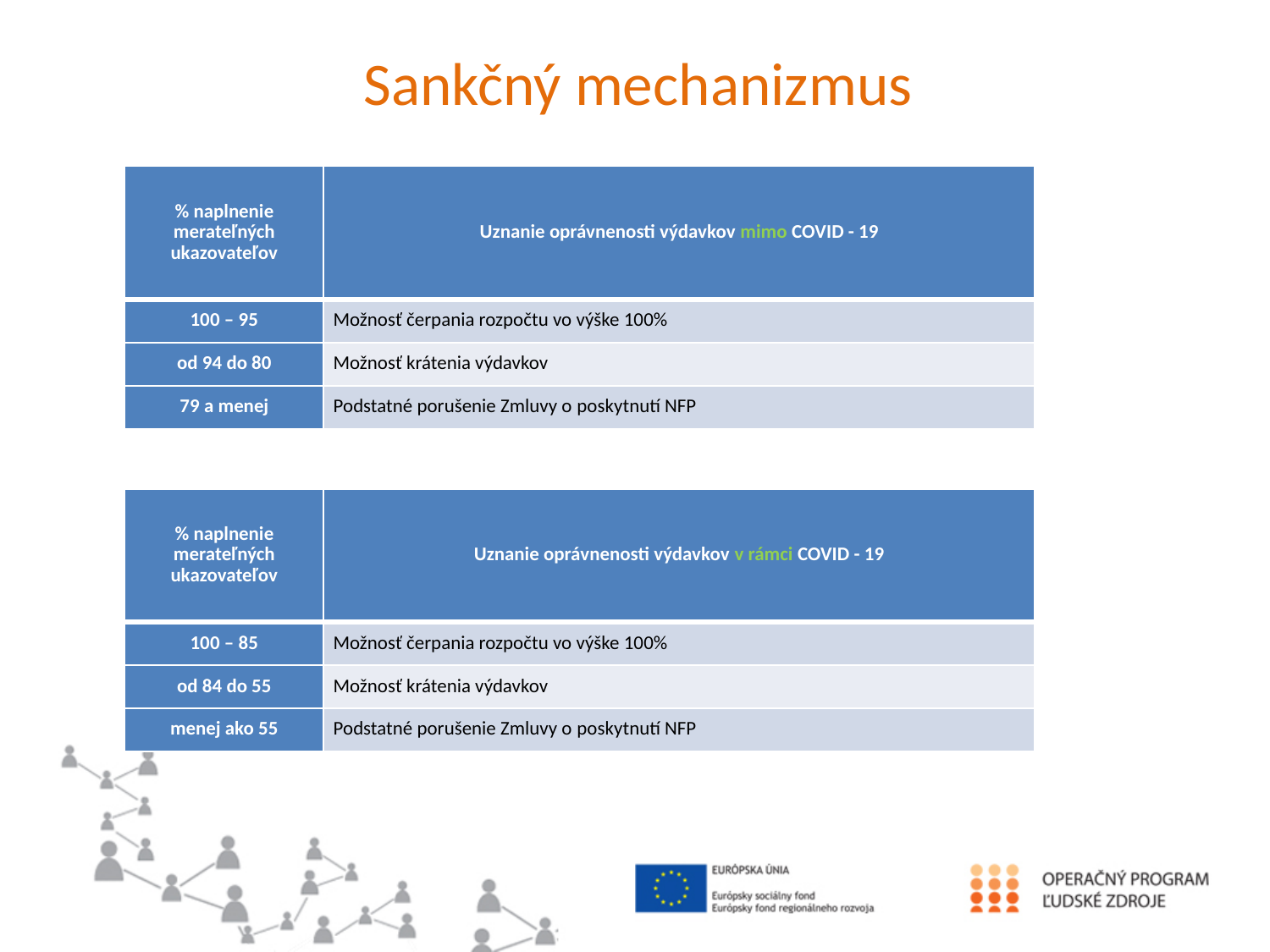

# Sankčný mechanizmus
| % naplnenie merateľných ukazovateľov | Uznanie oprávnenosti výdavkov mimo COVID - 19 |
| --- | --- |
| 100 – 95 | Možnosť čerpania rozpočtu vo výške 100% |
| od 94 do 80 | Možnosť krátenia výdavkov |
| 79 a menej | Podstatné porušenie Zmluvy o poskytnutí NFP |
| % naplnenie merateľných ukazovateľov | Uznanie oprávnenosti výdavkov v rámci COVID - 19 |
| --- | --- |
| 100 – 85 | Možnosť čerpania rozpočtu vo výške 100% |
| od 84 do 55 | Možnosť krátenia výdavkov |
| menej ako 55 | Podstatné porušenie Zmluvy o poskytnutí NFP |